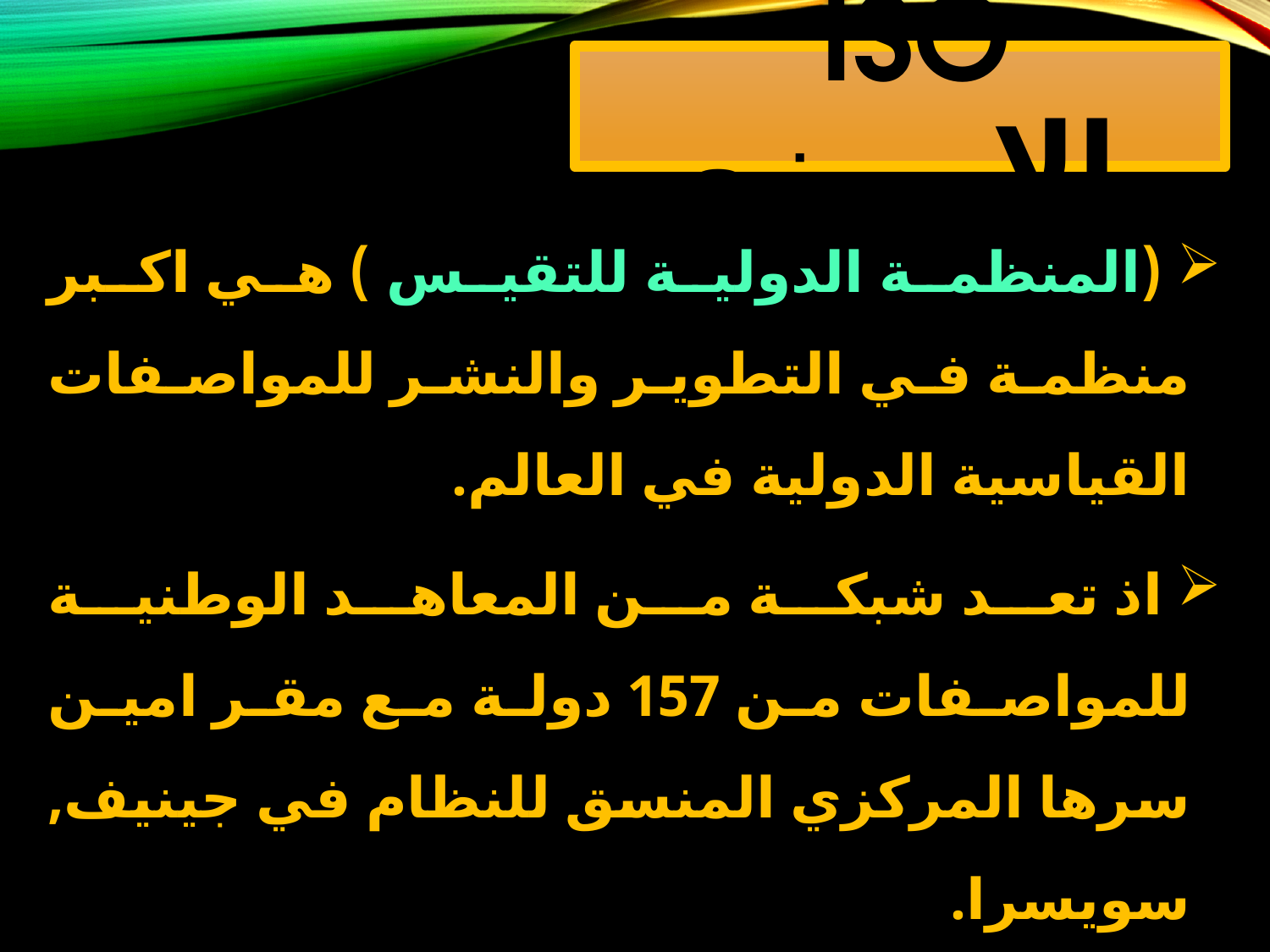

# ISO الايـــزو
 (المنظمة الدولية للتقيس ) هي اكبر منظمة في التطوير والنشر للمواصفات القياسية الدولية في العالم.
 اذ تعد شبكة من المعاهد الوطنية للمواصفات من 157 دولة مع مقر امين سرها المركزي المنسق للنظام في جينيف, سويسرا.
ايزو هي منظمة غير حكومية.